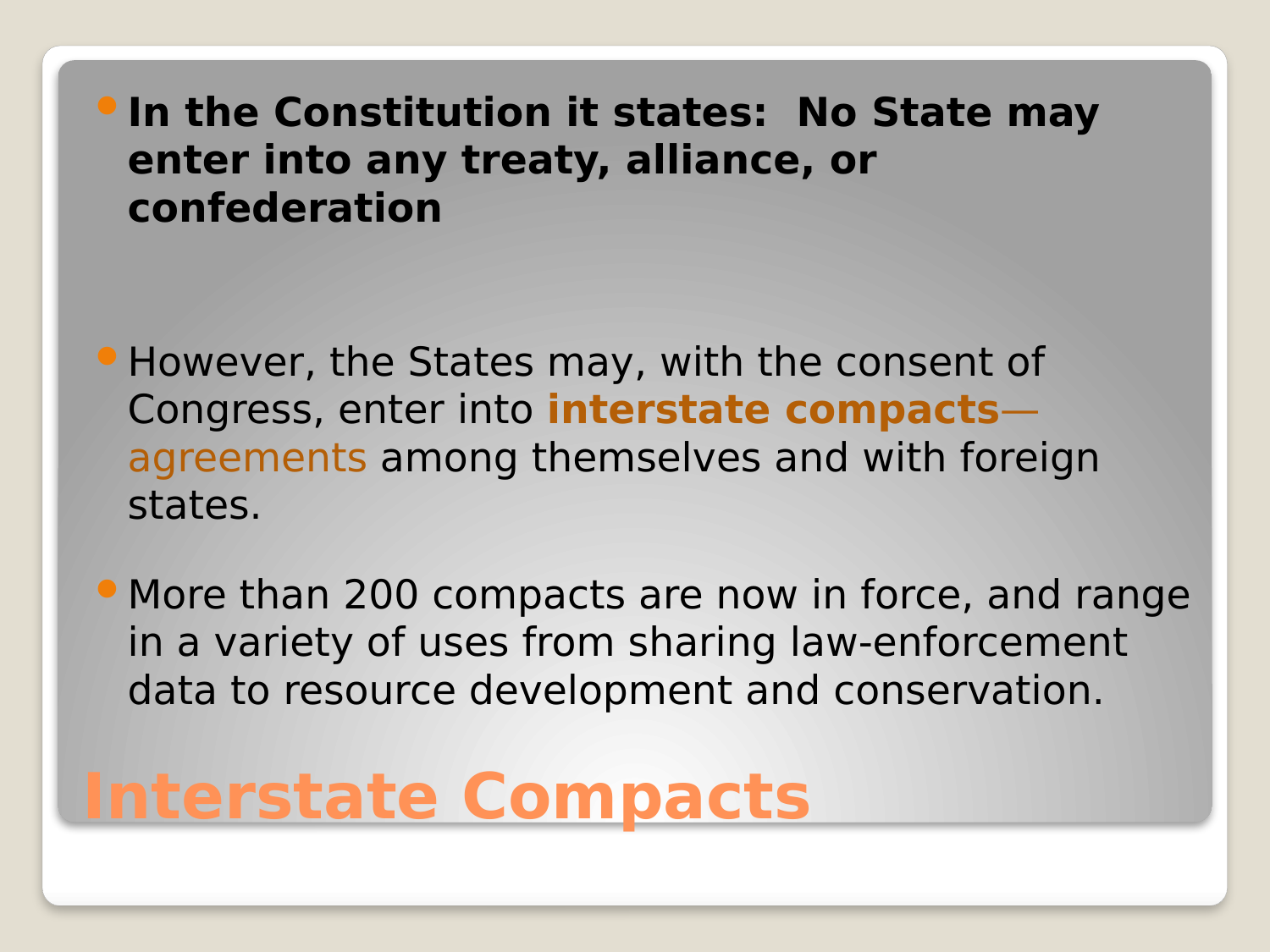

In the Constitution it states:  No State may enter into any treaty, alliance, or confederation

However, the States may, with the consent of Congress, enter into interstate compacts—agreements among themselves and with foreign states.

More than 200 compacts are now in force, and range in a variety of uses from sharing law-enforcement data to resource development and conservation.

# Interstate Compacts